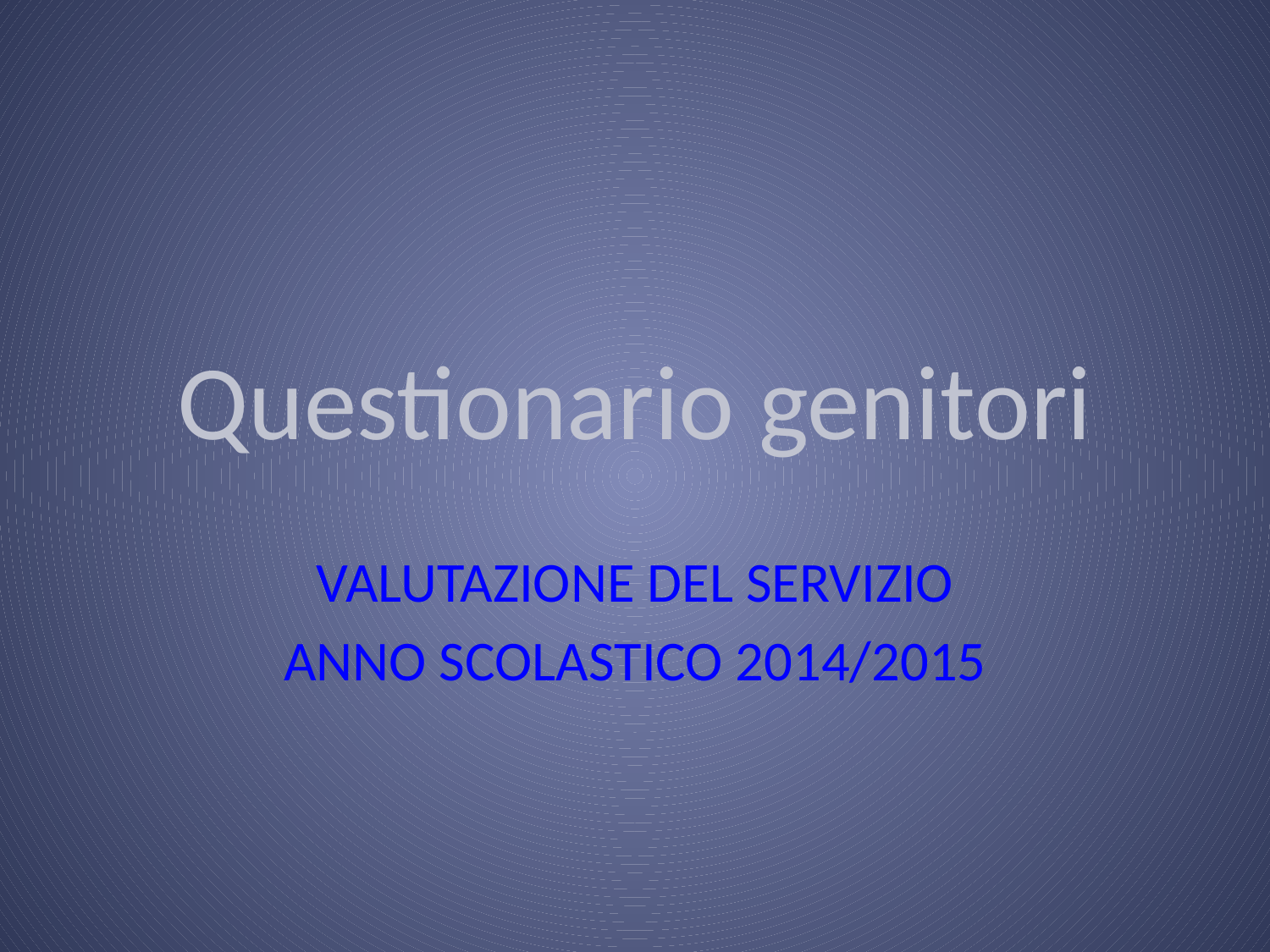

# Questionario genitori
VALUTAZIONE DEL SERVIZIO
ANNO SCOLASTICO 2014/2015